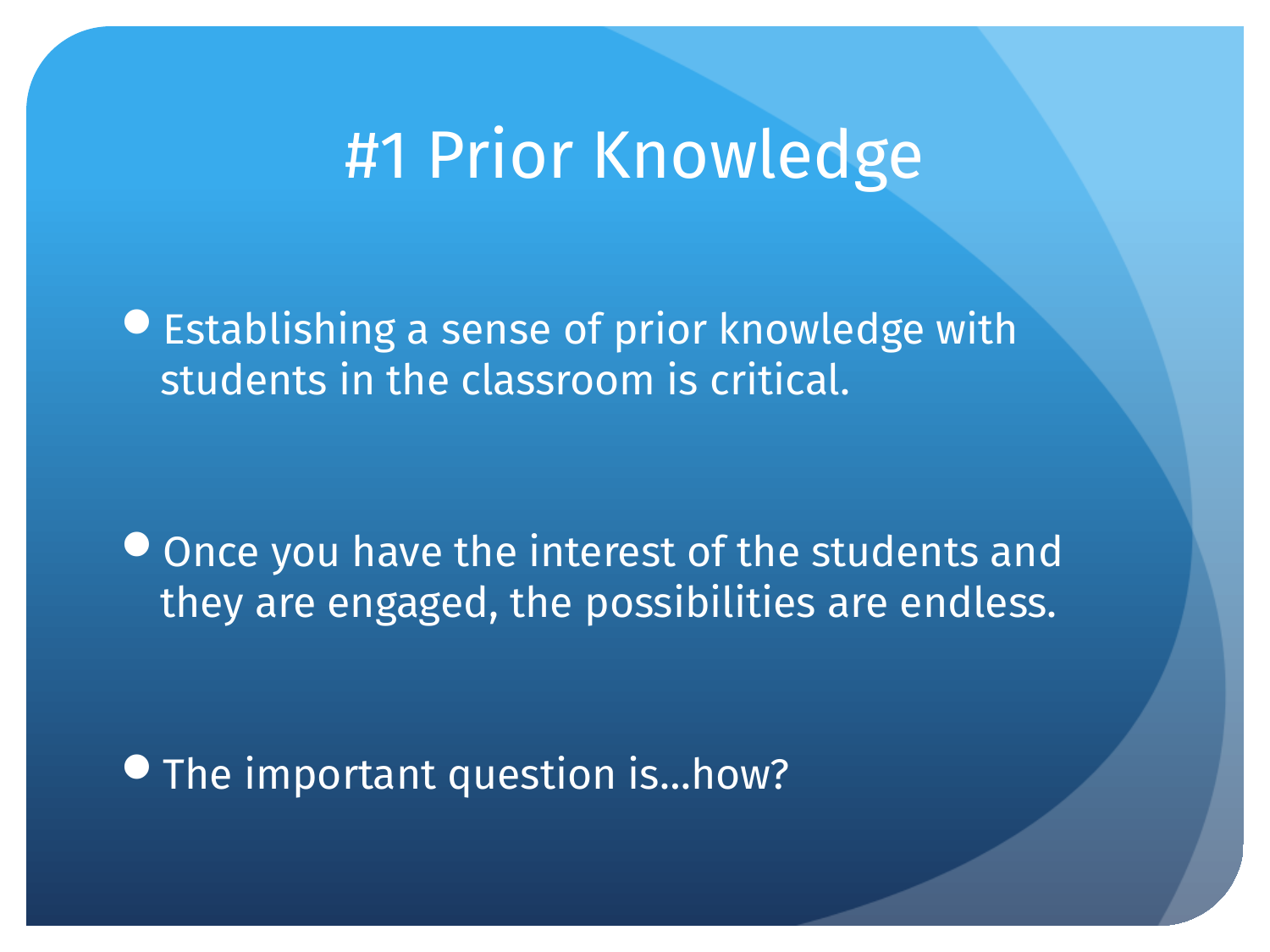

# #1 Prior Knowledge
Establishing a sense of prior knowledge with students in the classroom is critical.

Once you have the interest of the students and they are engaged, the possibilities are endless.

The important question is…how?